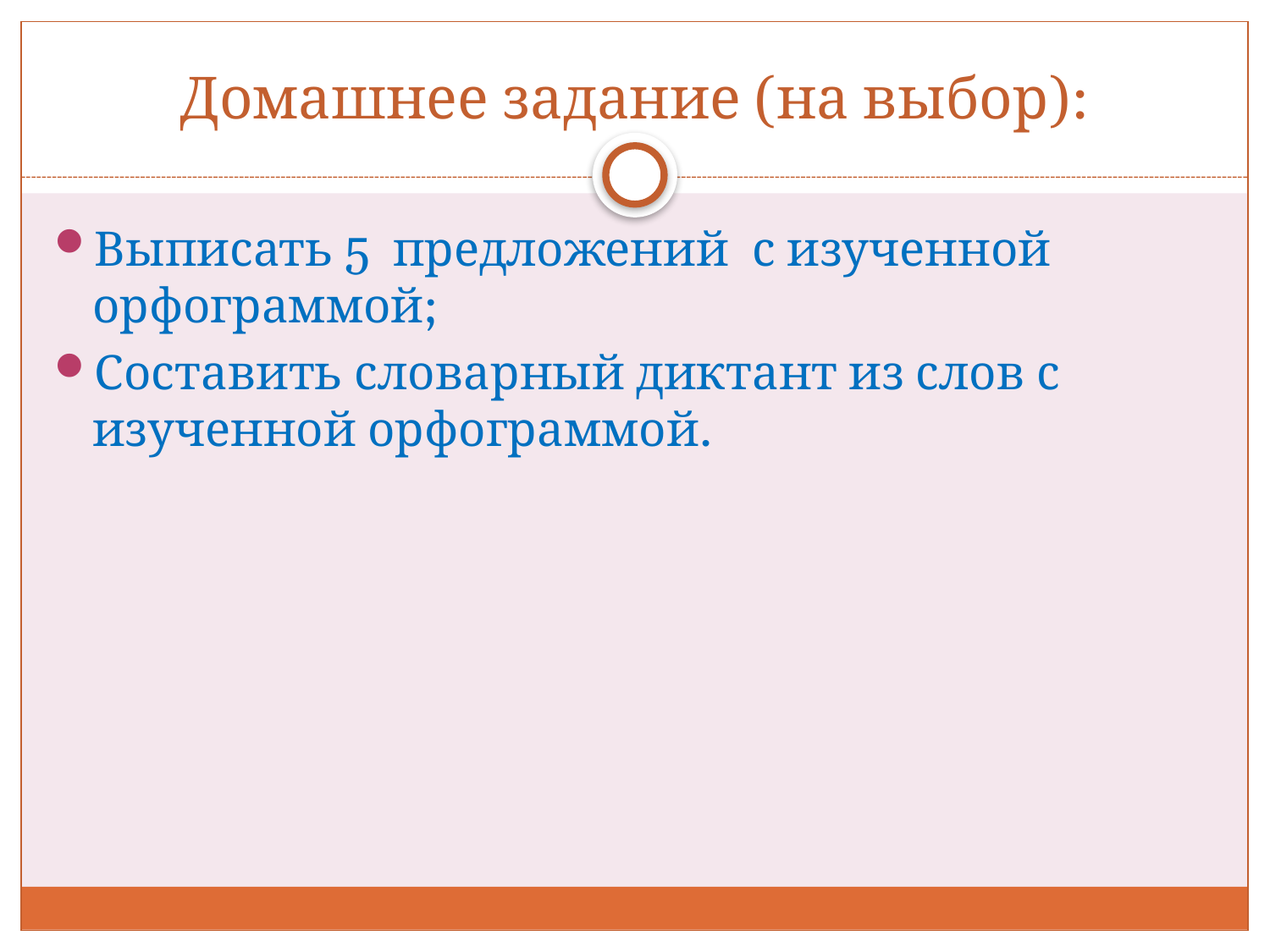

# Домашнее задание (на выбор):
Выписать 5  предложений  с изученной орфограммой;
Составить словарный диктант из слов с изученной орфограммой.